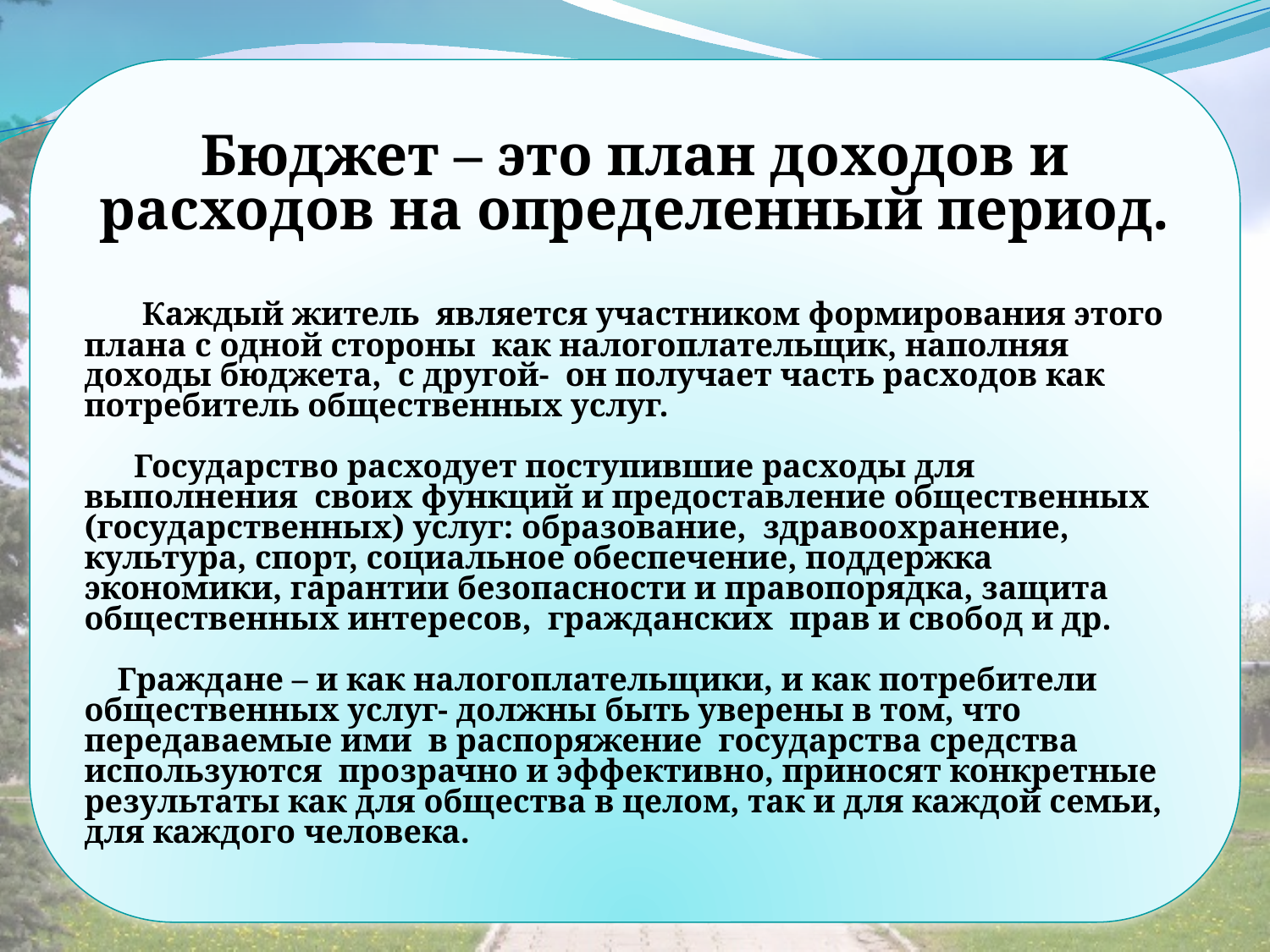

Бюджет – это план доходов и расходов на определенный период.

       Каждый житель  является участником формирования этого  плана с одной стороны  как налогоплательщик, наполняя доходы бюджета,  с другой-  он получает часть расходов как потребитель общественных услуг.

      Государство расходует поступившие расходы для выполнения  своих функций и предоставление общественных (государственных) услуг: образование,  здравоохранение, культура, спорт, социальное обеспечение, поддержка  экономики, гарантии безопасности и правопорядка, защита общественных интересов,  гражданских  прав и свобод и др.

    Граждане – и как налогоплательщики, и как потребители  общественных услуг- должны быть уверены в том, что передаваемые ими  в распоряжение  государства средства используются  прозрачно и эффективно, приносят конкретные результаты как для общества в целом, так и для каждой семьи, для каждого человека.